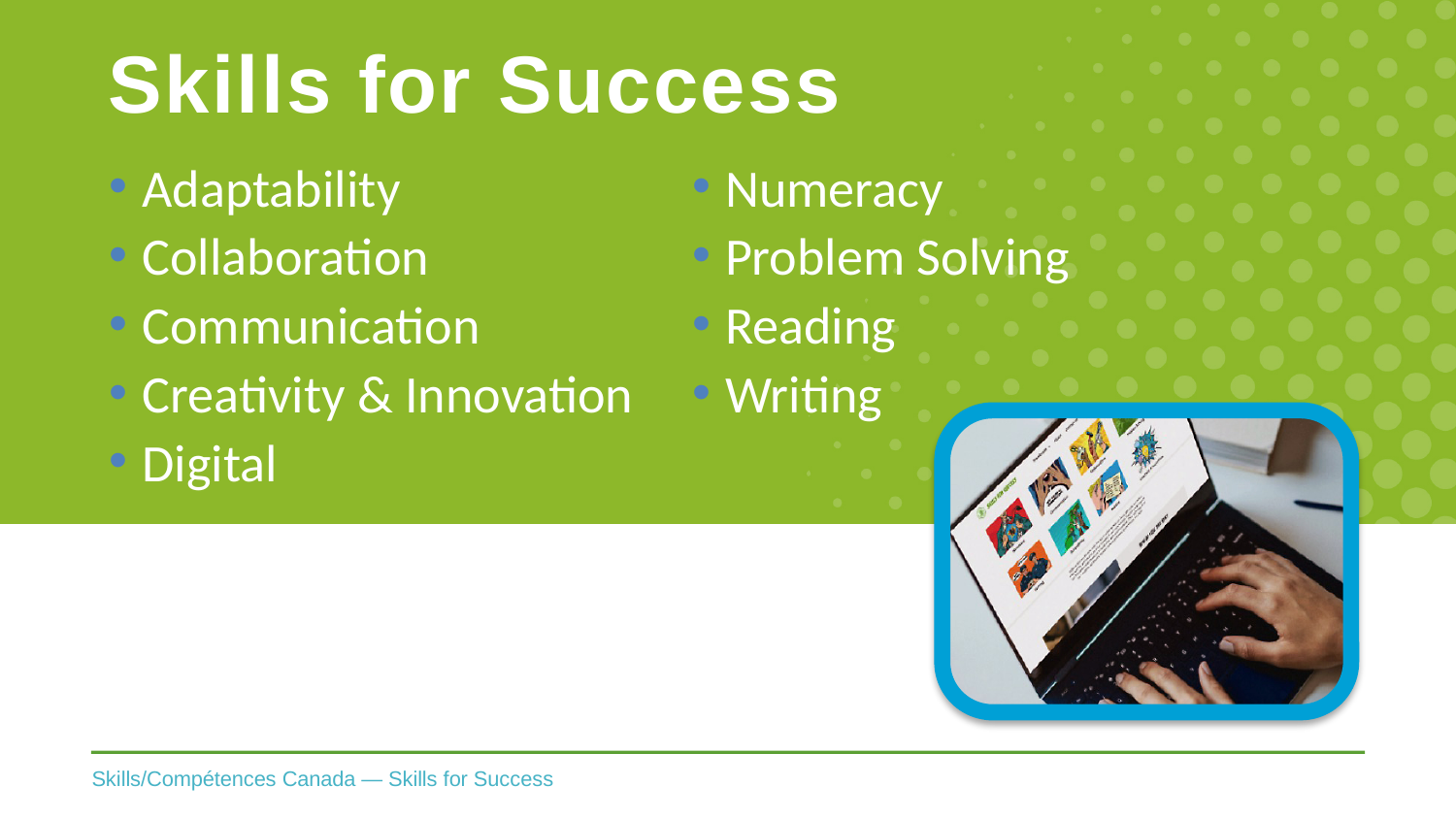

# Skills for Success
Adaptability
Collaboration
Communication
Creativity & Innovation
Digital
Numeracy
Problem Solving
Reading
Writing